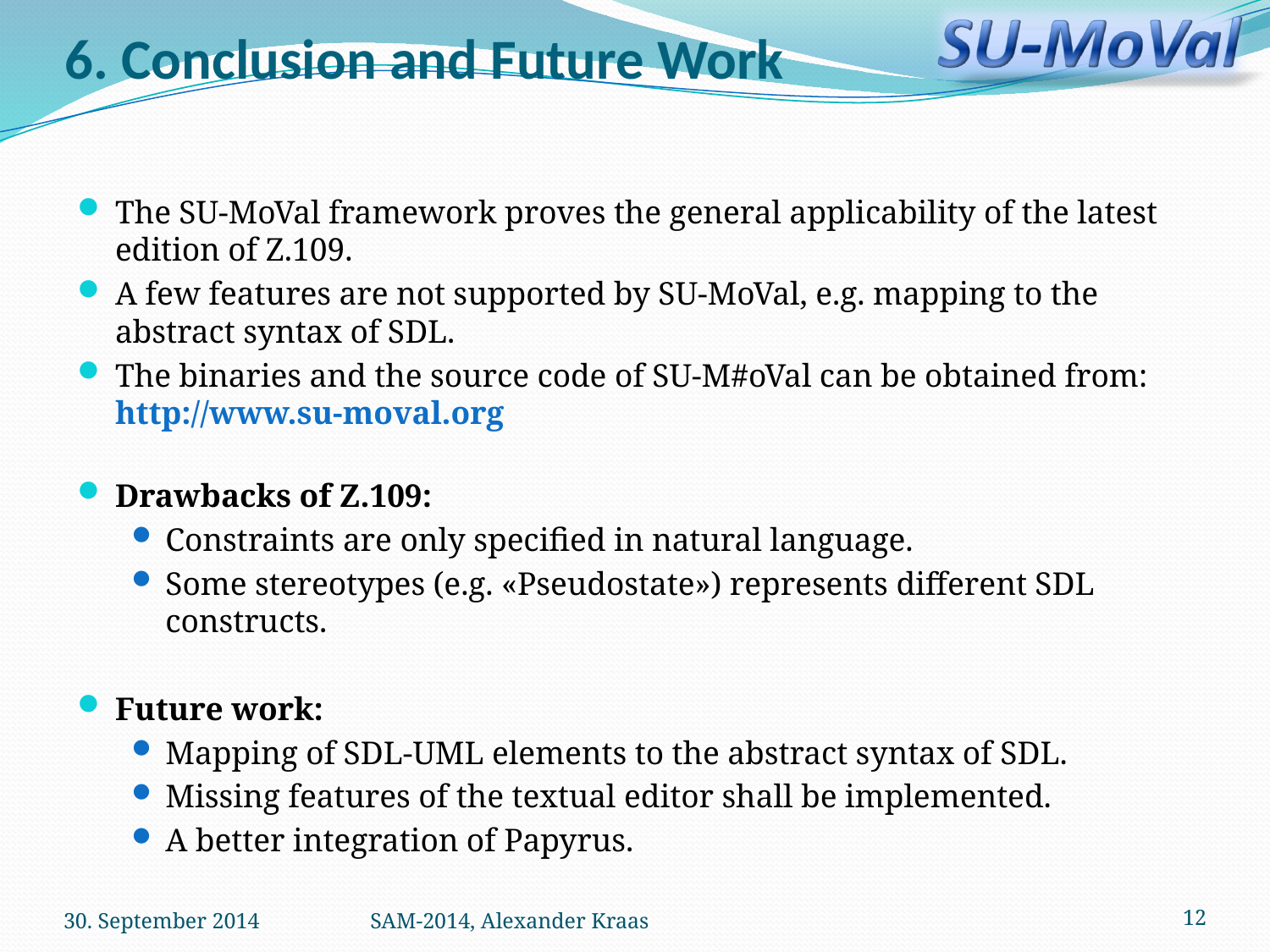

# 6. Conclusion and Future Work
The SU-MoVal framework proves the general applicability of the latest edition of Z.109.
A few features are not supported by SU-MoVal, e.g. mapping to the abstract syntax of SDL.
The binaries and the source code of SU-M#oVal can be obtained from:
http://www.su-moval.org

Drawbacks of Z.109:
Constraints are only specified in natural language.
Some stereotypes (e.g. «Pseudostate») represents different SDL constructs.

Future work:
Mapping of SDL-UML elements to the abstract syntax of SDL.
Missing features of the textual editor shall be implemented.
A better integration of Papyrus.
30. September 2014
SAM-2014, Alexander Kraas
12